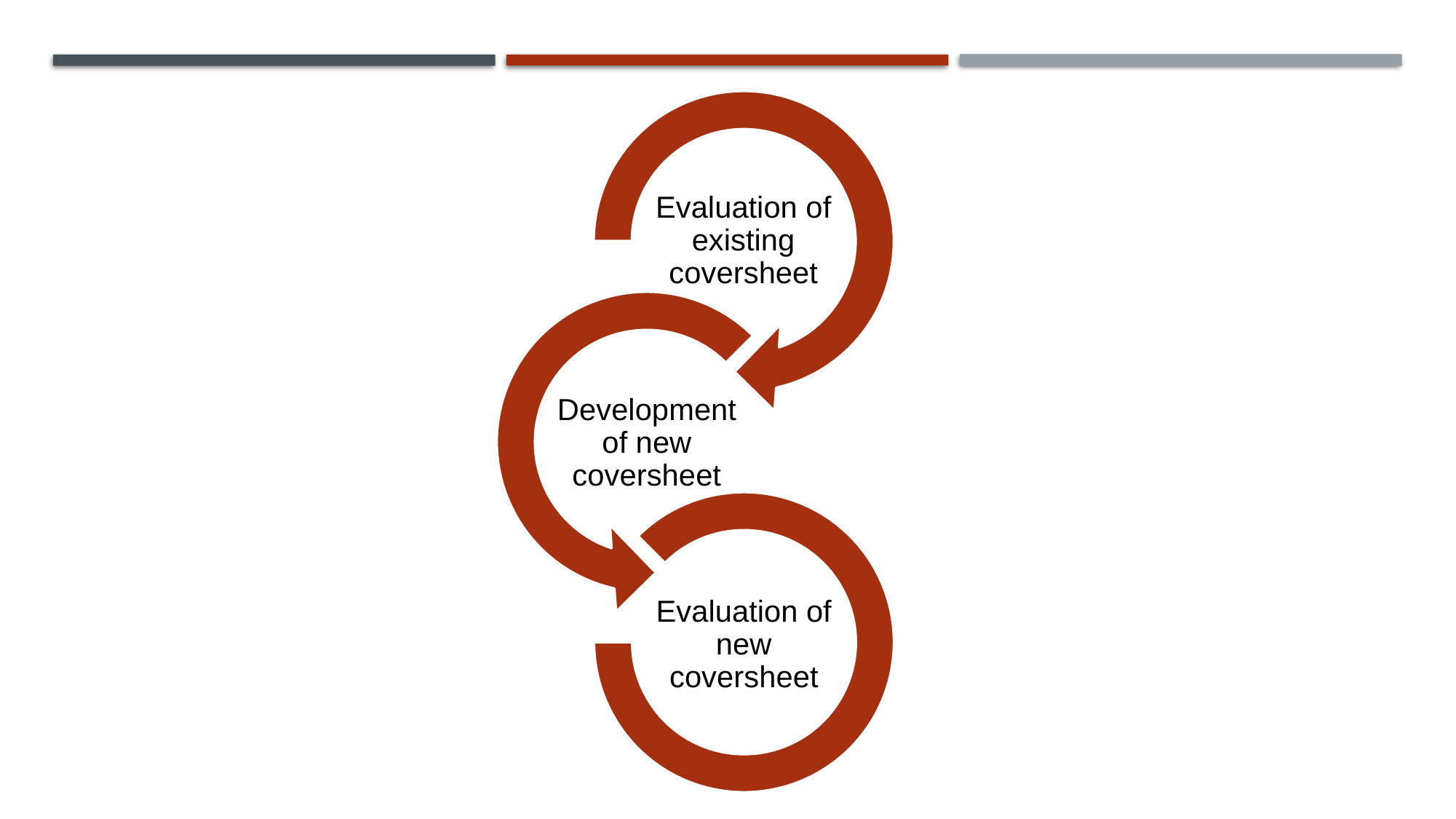

Evaluation of existing coversheet
Development of new coversheet
Evaluation of new coversheet